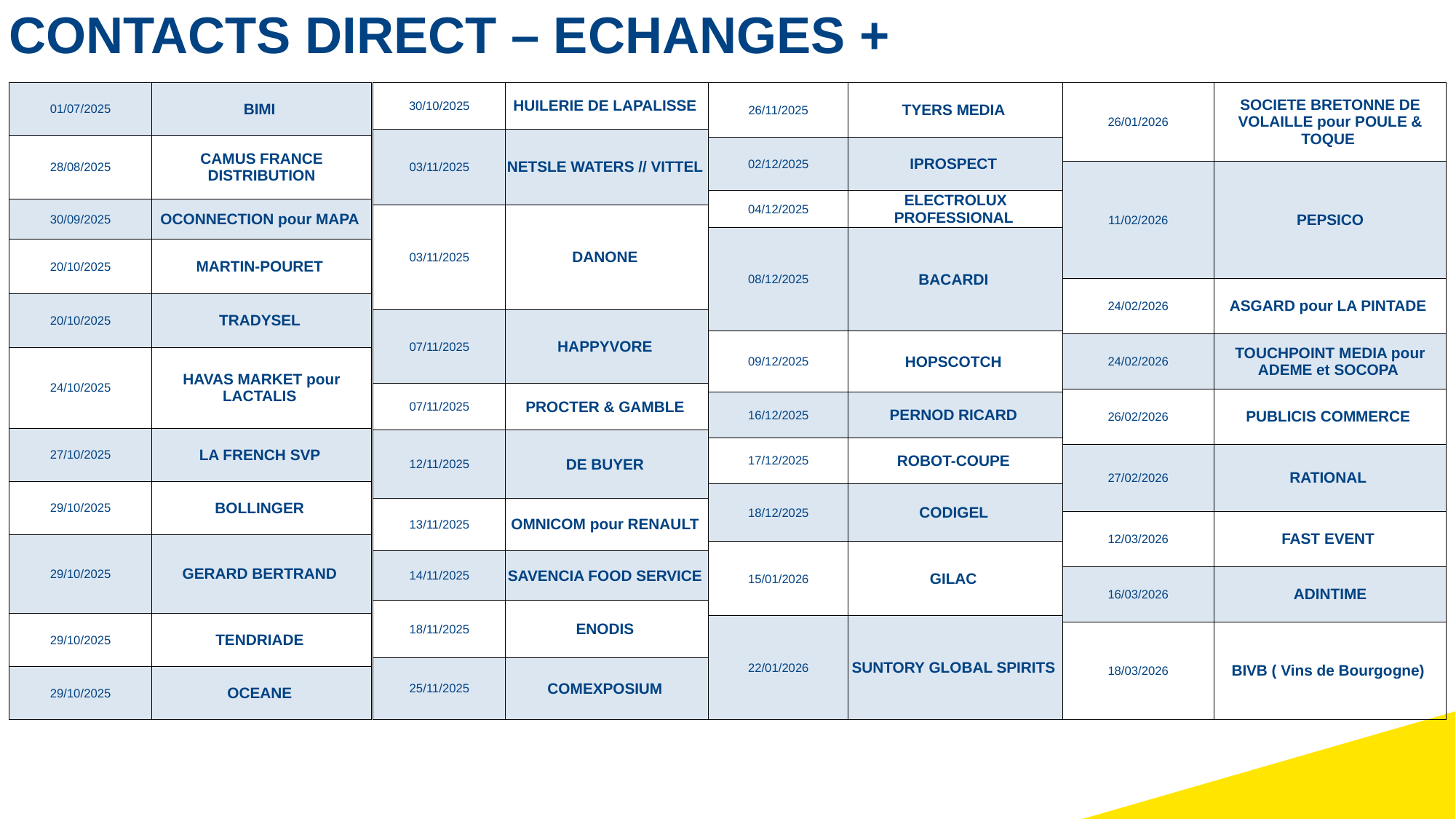

# CONTACTS DIRECT – ECHANGES +
| 26/01/2026 | SOCIETE BRETONNE DE VOLAILLE pour POULE & TOQUE |
| --- | --- |
| 11/02/2026 | PEPSICO |
| 24/02/2026 | ASGARD pour LA PINTADE |
| 24/02/2026 | TOUCHPOINT MEDIA pour ADEME et SOCOPA |
| 26/02/2026 | PUBLICIS COMMERCE |
| 27/02/2026 | RATIONAL |
| 12/03/2026 | FAST EVENT |
| 16/03/2026 | ADINTIME |
| 18/03/2026 | BIVB ( Vins de Bourgogne) |
| 01/07/2025 | BIMI |
| --- | --- |
| 28/08/2025 | CAMUS FRANCE DISTRIBUTION |
| 30/09/2025 | OCONNECTION pour MAPA |
| 20/10/2025 | MARTIN-POURET |
| 20/10/2025 | TRADYSEL |
| 24/10/2025 | HAVAS MARKET pour LACTALIS |
| 27/10/2025 | LA FRENCH SVP |
| 29/10/2025 | BOLLINGER |
| 29/10/2025 | GERARD BERTRAND |
| 29/10/2025 | TENDRIADE |
| 29/10/2025 | OCEANE |
| 26/11/2025 | TYERS MEDIA |
| --- | --- |
| 02/12/2025 | IPROSPECT |
| 04/12/2025 | ELECTROLUX PROFESSIONAL |
| 08/12/2025 | BACARDI |
| 09/12/2025 | HOPSCOTCH |
| 16/12/2025 | PERNOD RICARD |
| 17/12/2025 | ROBOT-COUPE |
| 18/12/2025 | CODIGEL |
| 15/01/2026 | GILAC |
| 22/01/2026 | SUNTORY GLOBAL SPIRITS |
| 30/10/2025 | HUILERIE DE LAPALISSE |
| --- | --- |
| 03/11/2025 | NETSLE WATERS // VITTEL |
| 03/11/2025 | DANONE |
| 07/11/2025 | HAPPYVORE |
| 07/11/2025 | PROCTER & GAMBLE |
| 12/11/2025 | DE BUYER |
| 13/11/2025 | OMNICOM pour RENAULT |
| 14/11/2025 | SAVENCIA FOOD SERVICE |
| 18/11/2025 | ENODIS |
| 25/11/2025 | COMEXPOSIUM |